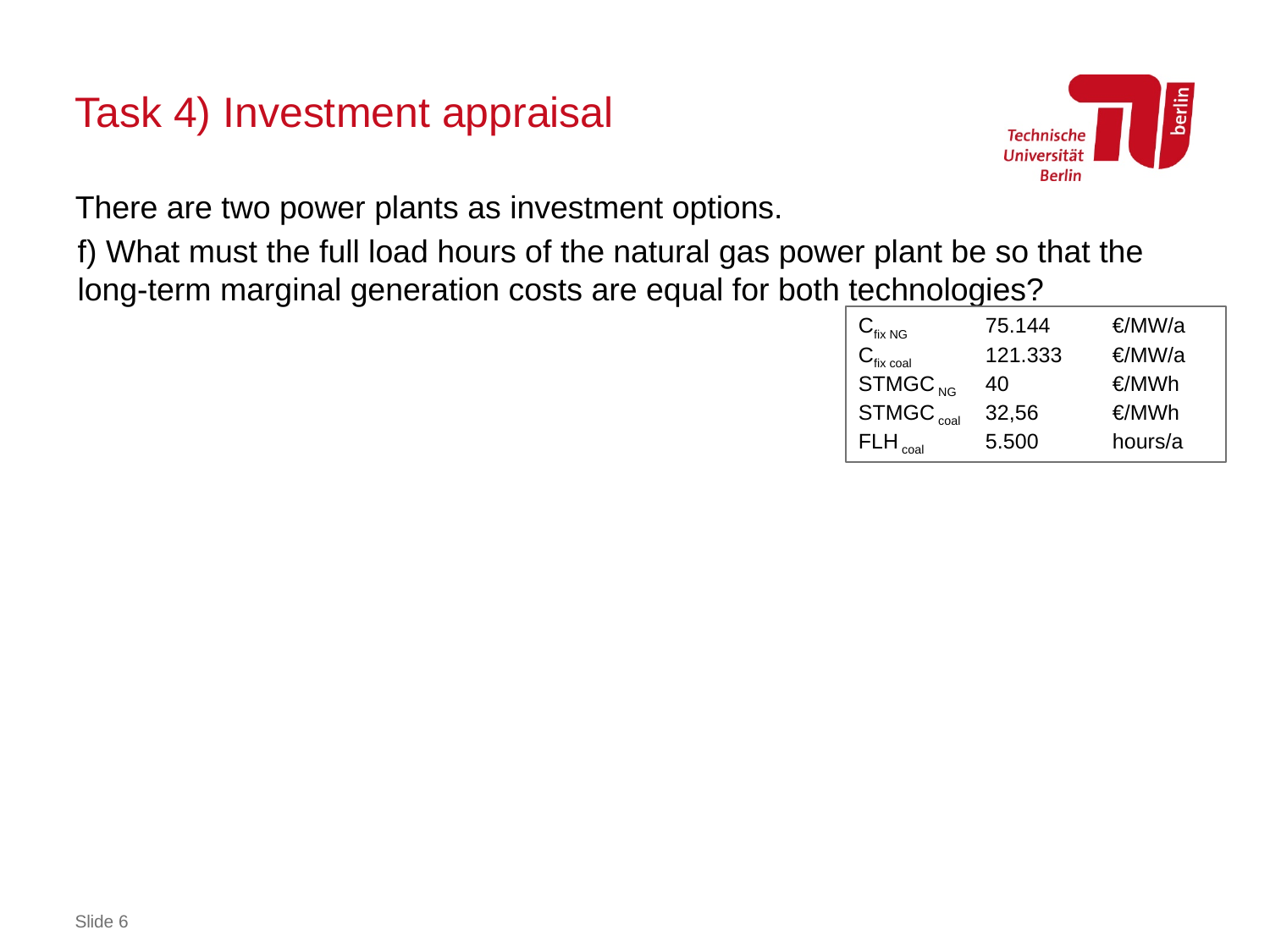

# Task 4) Investment appraisal
There are two power plants as investment options.
f) What must the full load hours of the natural gas power plant be so that the long-term marginal generation costs are equal for both technologies?

Cfix NG	75.144	€/MW/a
Cfix coal	121.333	€/MW/a
STMGC NG	40	€/MWh
STMGC coal	32,56	€/MWh
FLH coal	5.500	hours/a
Slide 6